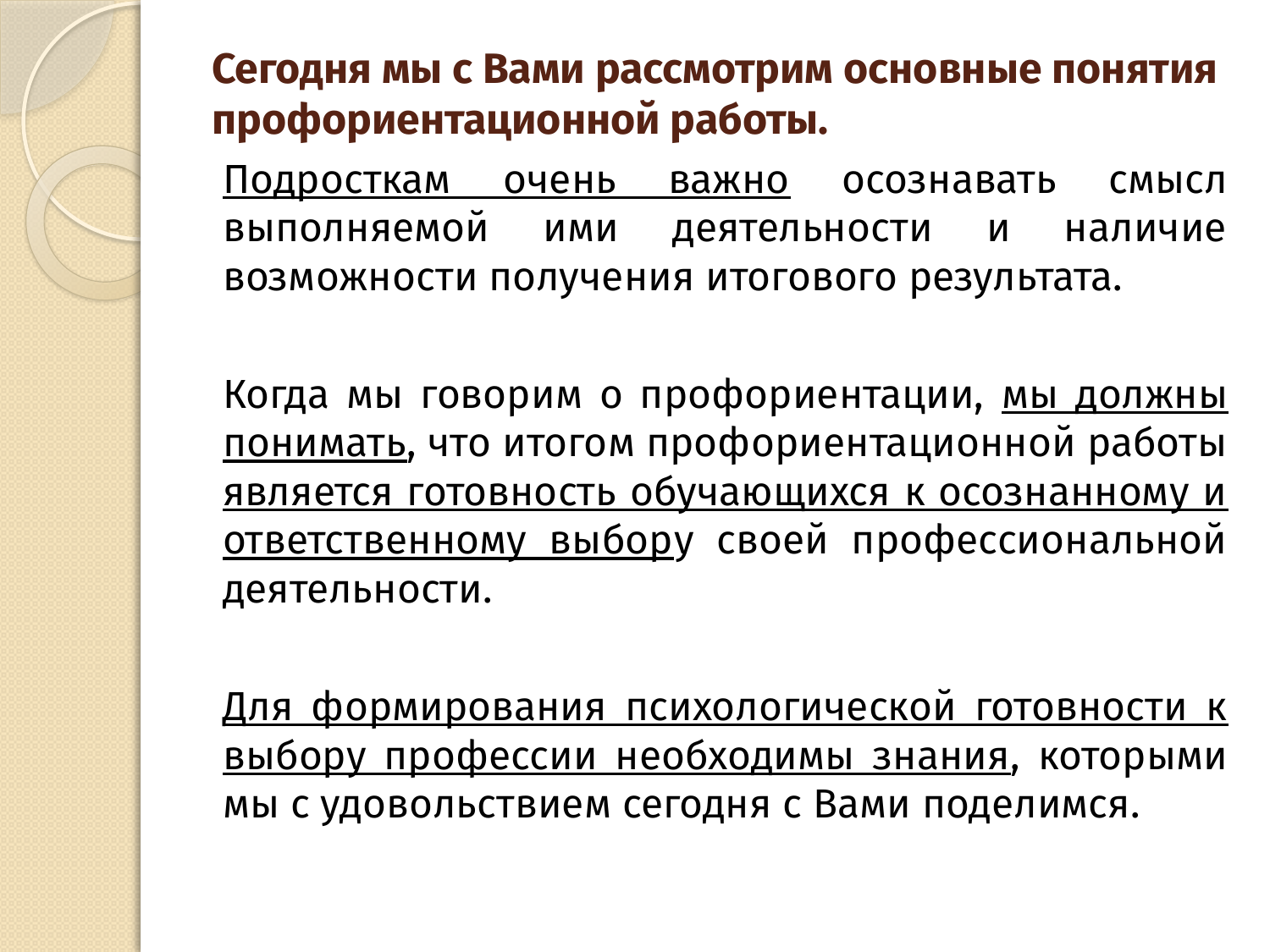

# Сегодня мы с Вами рассмотрим основные понятия профориентационной работы.
Подросткам очень важно осознавать смысл выполняемой ими деятельности и наличие возможности получения итогового результата.

Когда мы говорим о профориентации, мы должны понимать, что итогом профориентационной работы является готовность обучающихся к осознанному и ответственному выбору своей профессиональной деятельности.

Для формирования психологической готовности к выбору профессии необходимы знания, которыми мы с удовольствием сегодня с Вами поделимся.